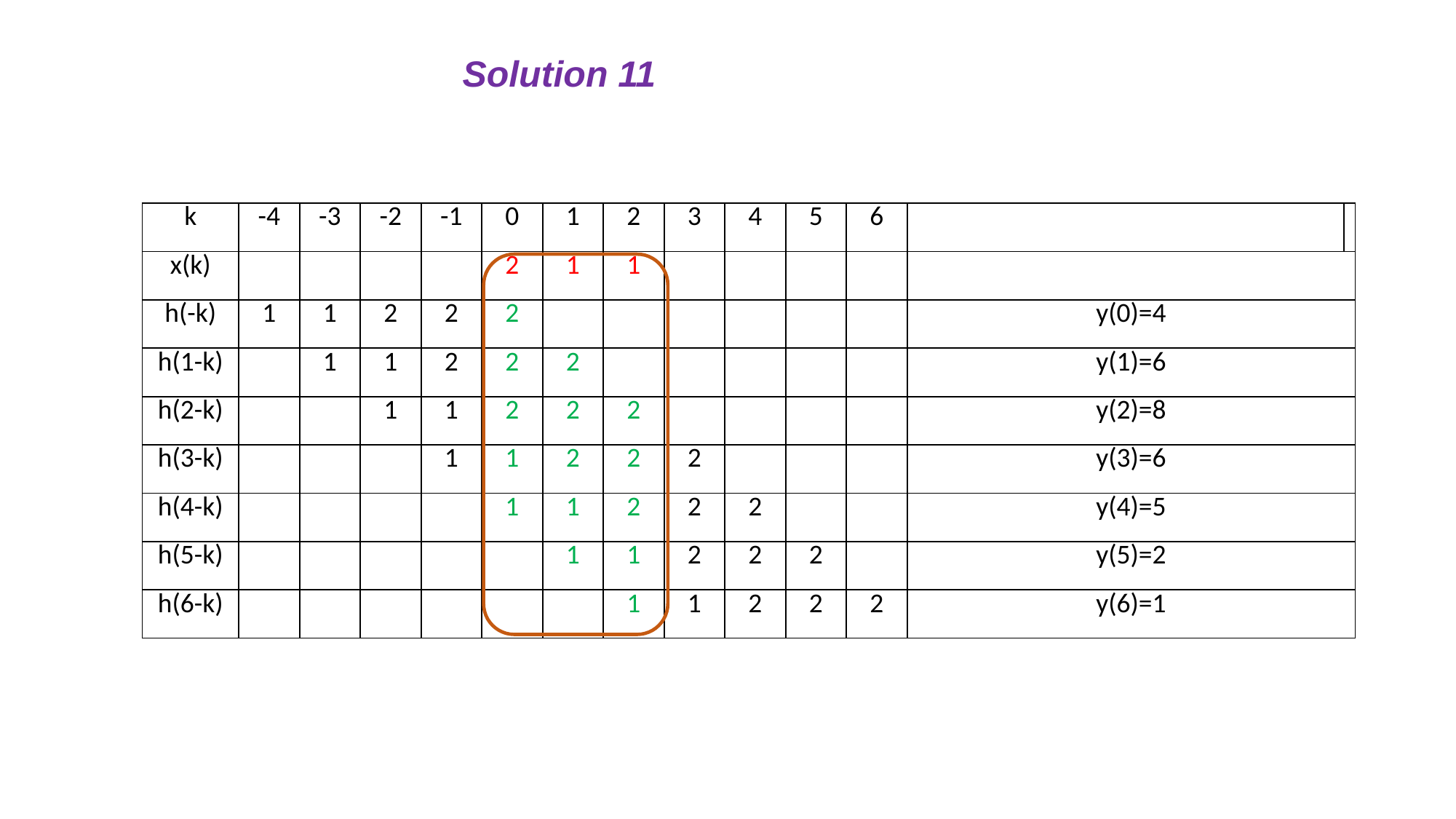

Solution 11
| k | -4 | -3 | -2 | -1 | 0 | 1 | 2 | 3 | 4 | 5 | 6 |  |  |
| --- | --- | --- | --- | --- | --- | --- | --- | --- | --- | --- | --- | --- | --- |
| x(k) |  |  |  |  | 2 | 1 | 1 |  |  |  |  |  |  |
| h(-k) | 1 | 1 | 2 | 2 | 2 |  |  |  |  |  |  | y(0)=4 |  |
| h(1-k) |  | 1 | 1 | 2 | 2 | 2 |  |  |  |  |  | y(1)=6 |  |
| h(2-k) |  |  | 1 | 1 | 2 | 2 | 2 |  |  |  |  | y(2)=8 |  |
| h(3-k) |  |  |  | 1 | 1 | 2 | 2 | 2 |  |  |  | y(3)=6 |  |
| h(4-k) |  |  |  |  | 1 | 1 | 2 | 2 | 2 |  |  | y(4)=5 |  |
| h(5-k) |  |  |  |  |  | 1 | 1 | 2 | 2 | 2 |  | y(5)=2 |  |
| h(6-k) |  |  |  |  |  |  | 1 | 1 | 2 | 2 | 2 | y(6)=1 |  |